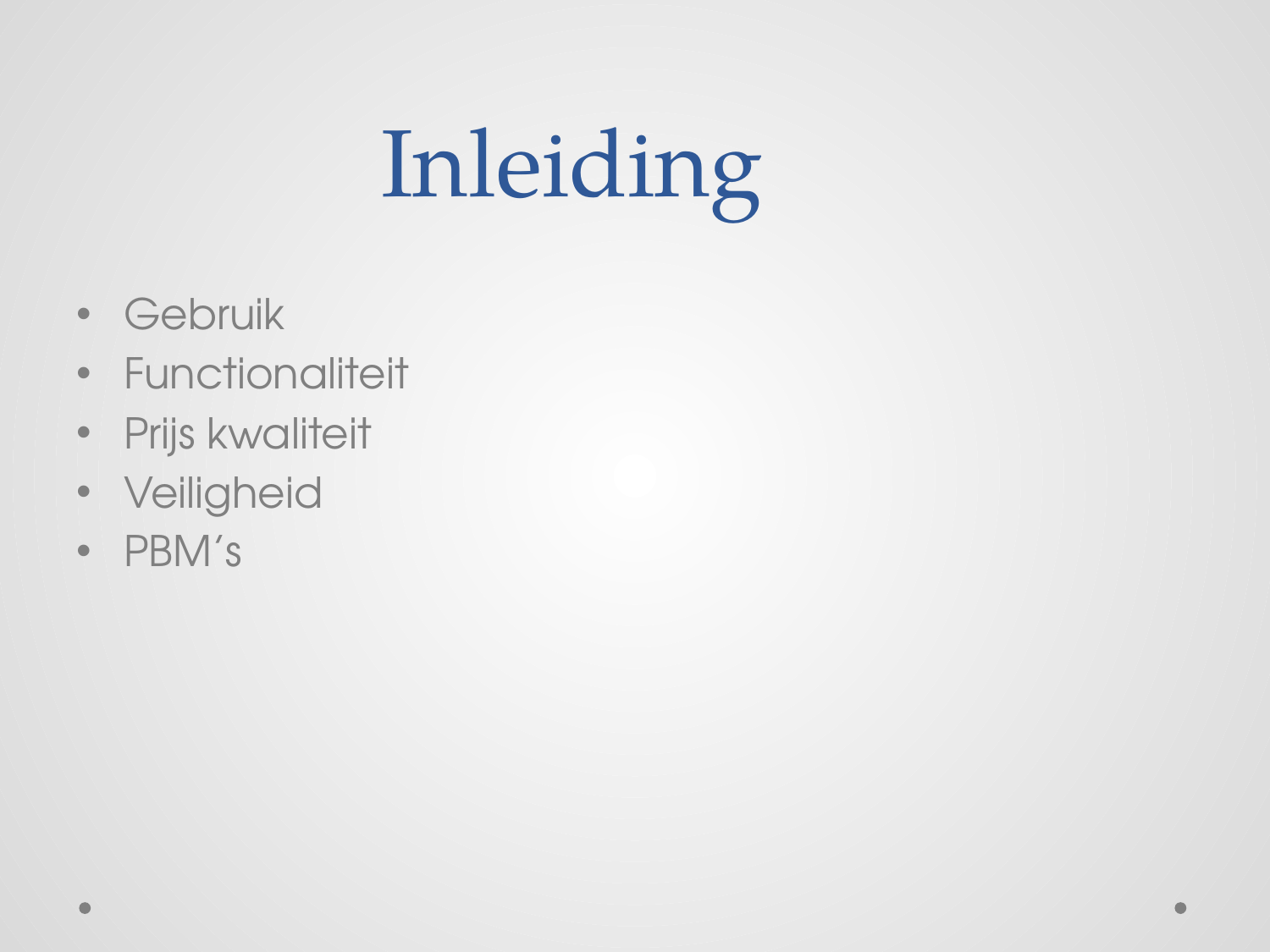

# Inleiding

Gebruik
Functionaliteit
Prijs kwaliteit
Veiligheid
PBM’s